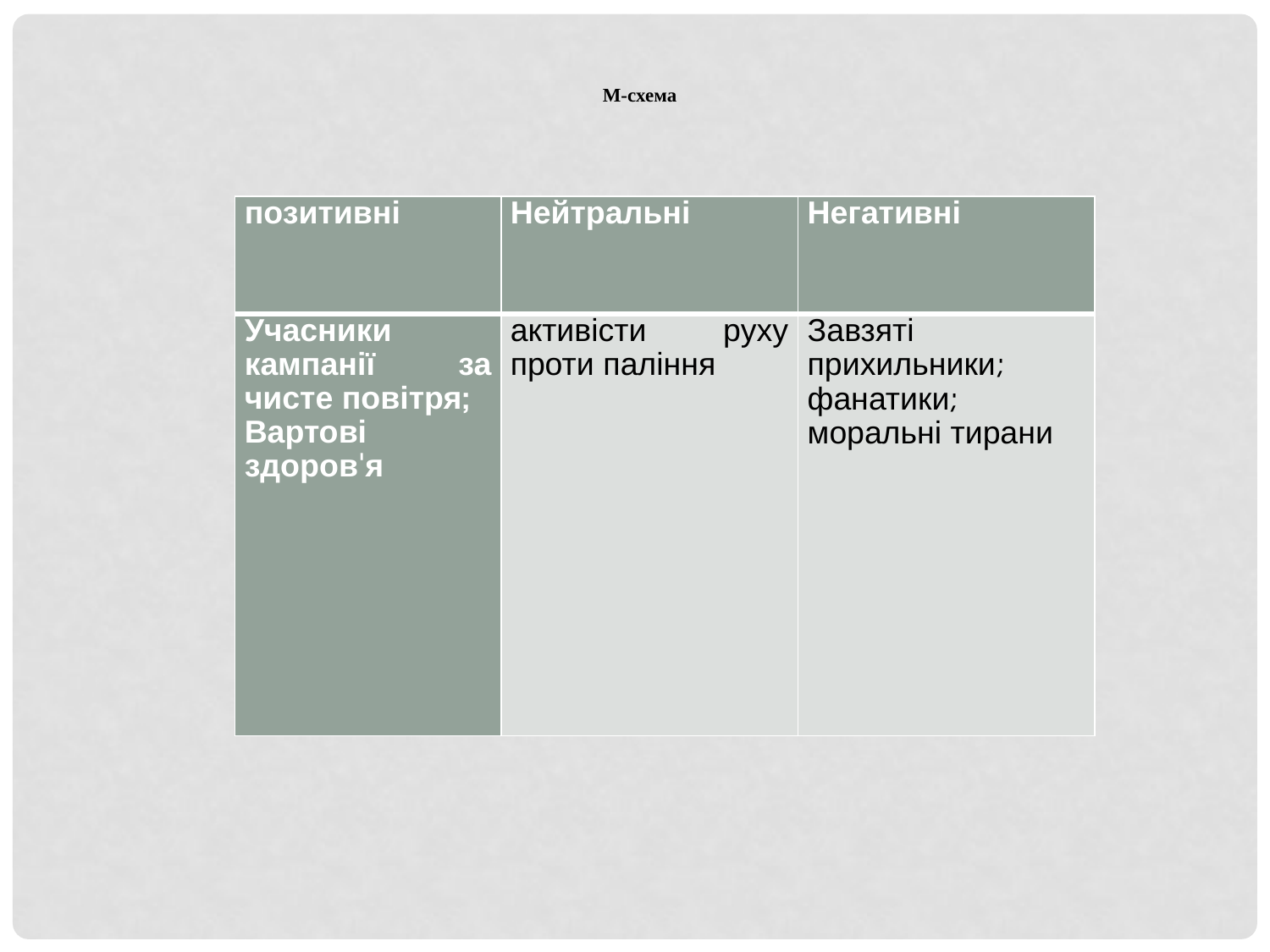

М-схема
| позитивні | Нейтральні | Негативні |
| --- | --- | --- |
| Учасники кампанії за чисте повітря; Вартові здоров'я | активісти руху проти паління | Завзяті прихильники; фанатики; моральні тирани |